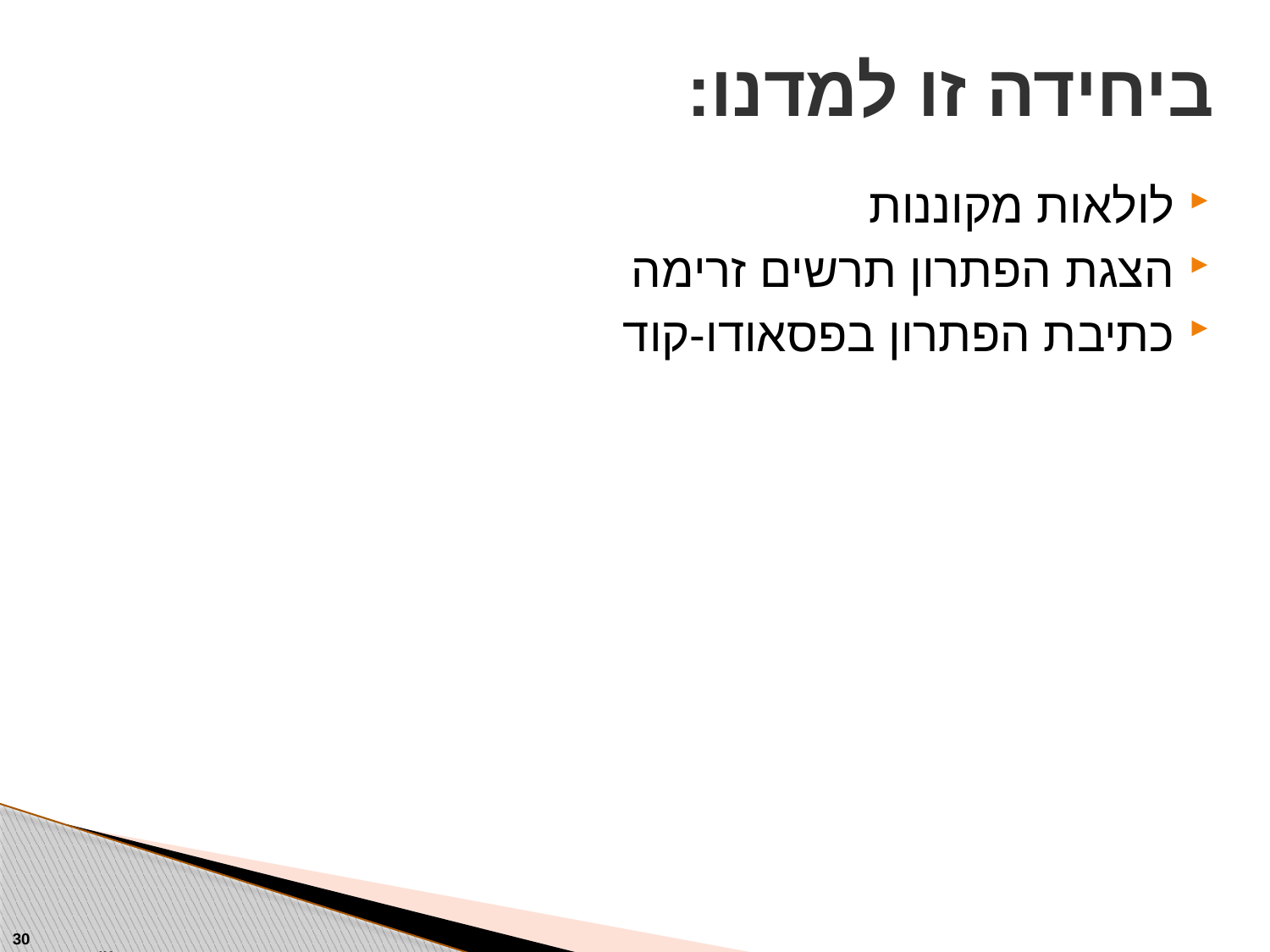

# ביחידה זו למדנו:
לולאות מקוננות
הצגת הפתרון תרשים זרימה
כתיבת הפתרון בפסאודו-קוד
30
© Keren Kalif